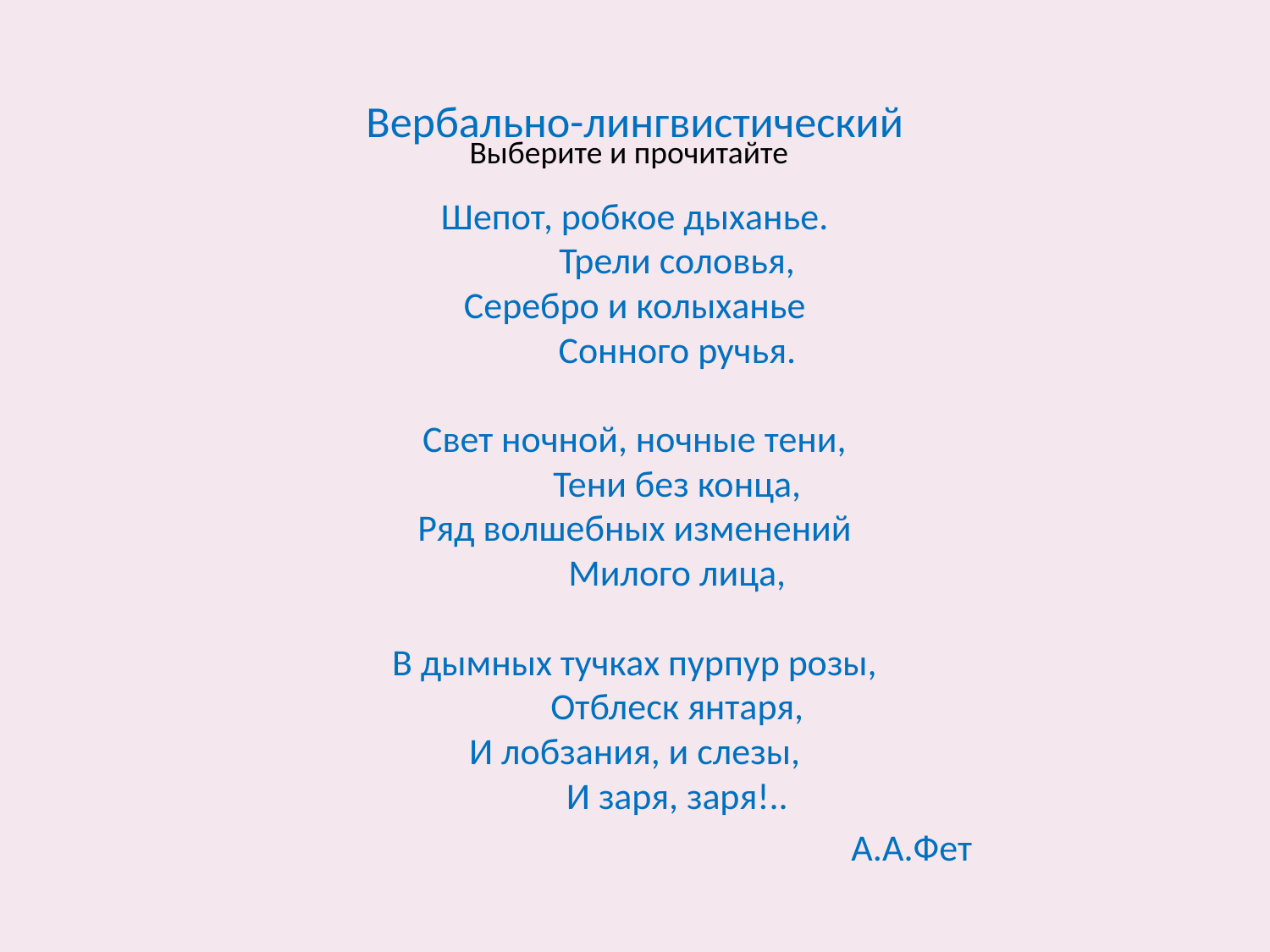

# Вербально-лингвистический
Выберите и прочитайте
Шепот, робкое дыханье.
          Трели соловья,
Серебро и колыханье
          Сонного ручья.
Свет ночной, ночные тени,
          Тени без конца,
Ряд волшебных изменений
          Милого лица,
В дымных тучках пурпур розы,
          Отблеск янтаря,
И лобзания, и слезы,
          И заря, заря!..
А.А.Фет